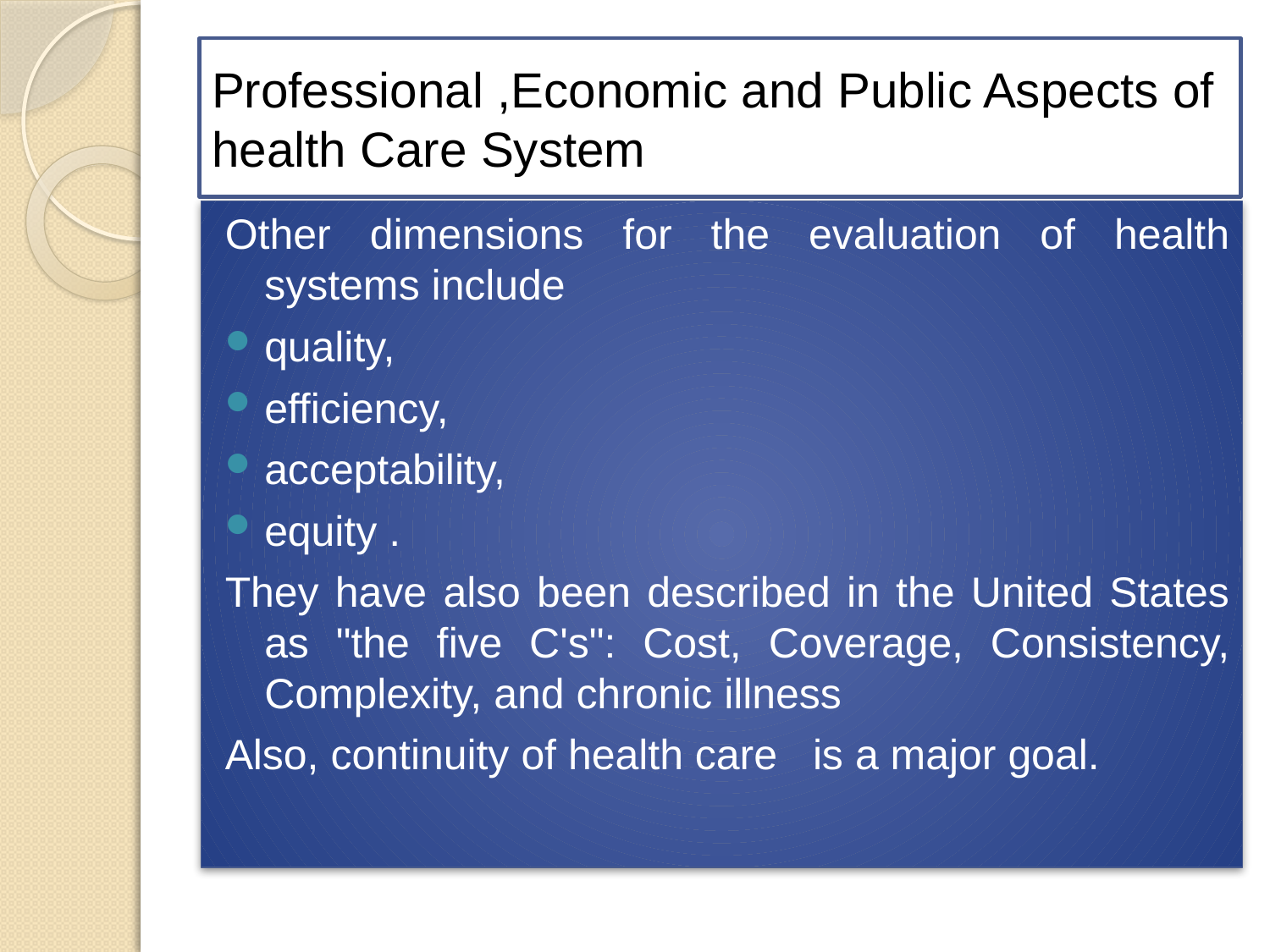

# Professional ,Economic and Public Aspects of health Care System
Other dimensions for the evaluation of health systems include
quality,
efficiency,
acceptability,
equity .
They have also been described in the United States as "the five C's": Cost, Coverage, Consistency, Complexity, and chronic illness
Also, continuity of health care   is a major goal.